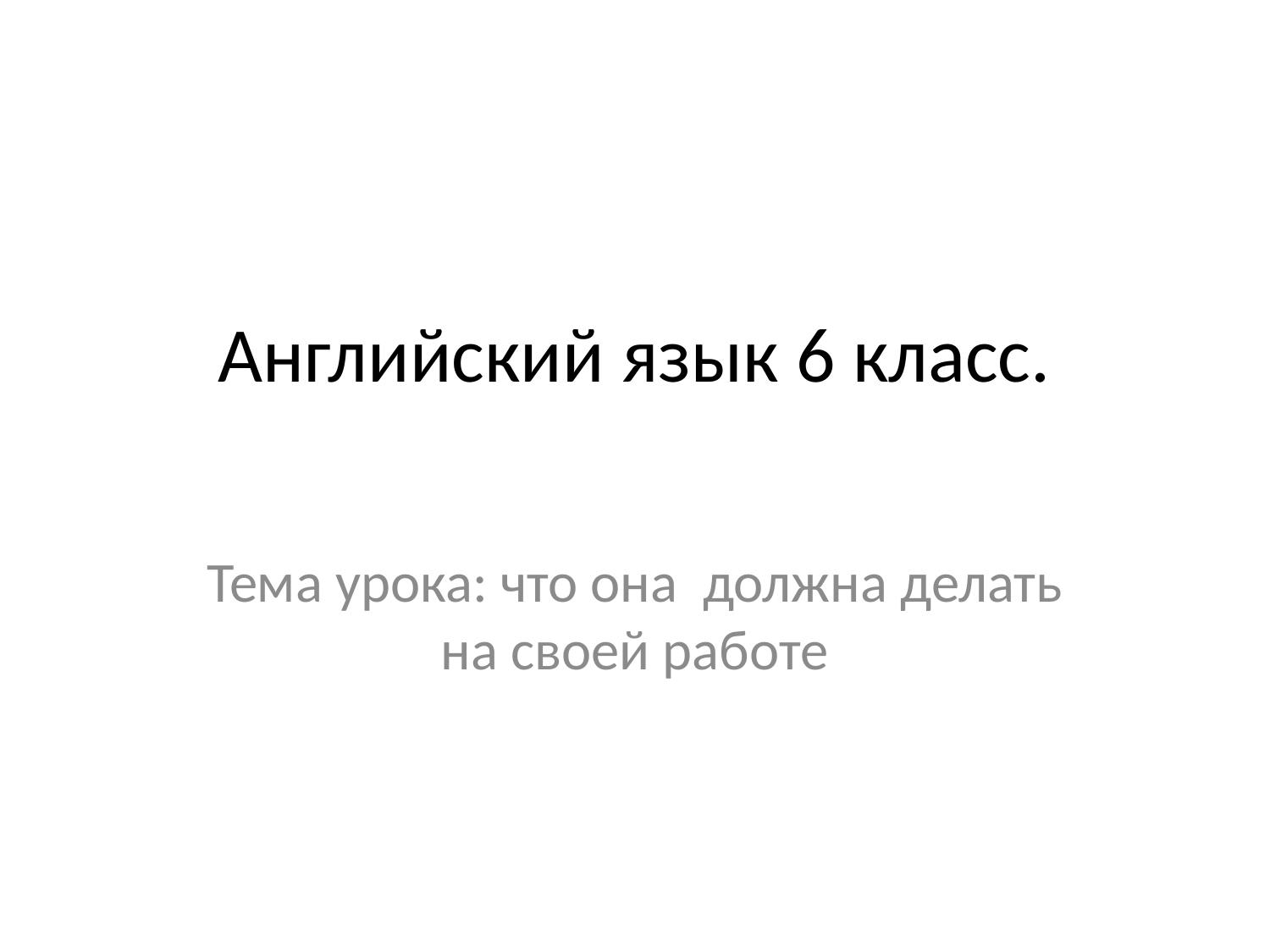

# Английский язык 6 класс.
Тема урока: что она  должна делать на своей работе